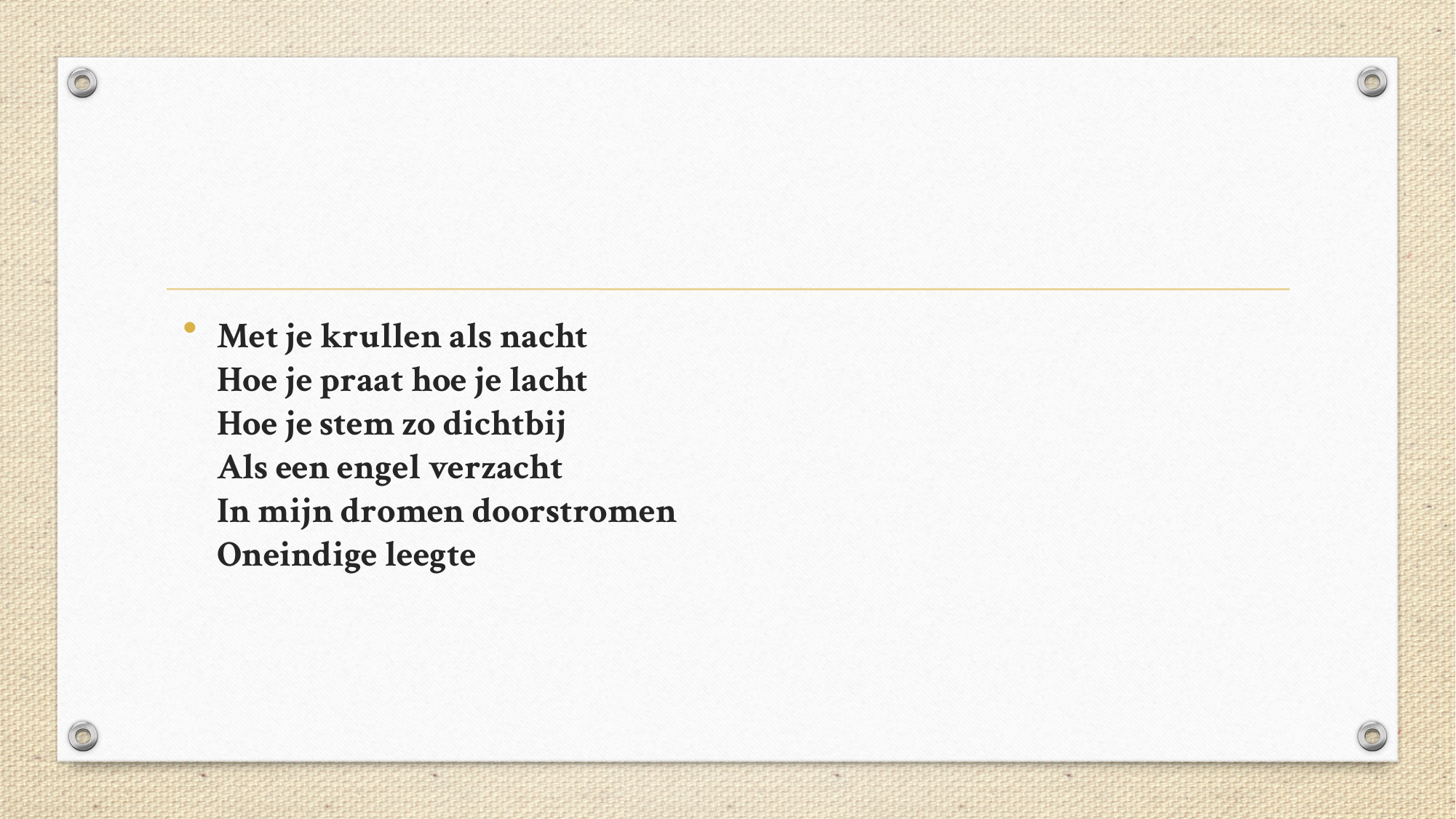

Met je krullen als nacht
Hoe je praat hoe je lacht
Hoe je stem zo dichtbij
Als een engel verzacht
In mijn dromen doorstromen
Oneindige leegte